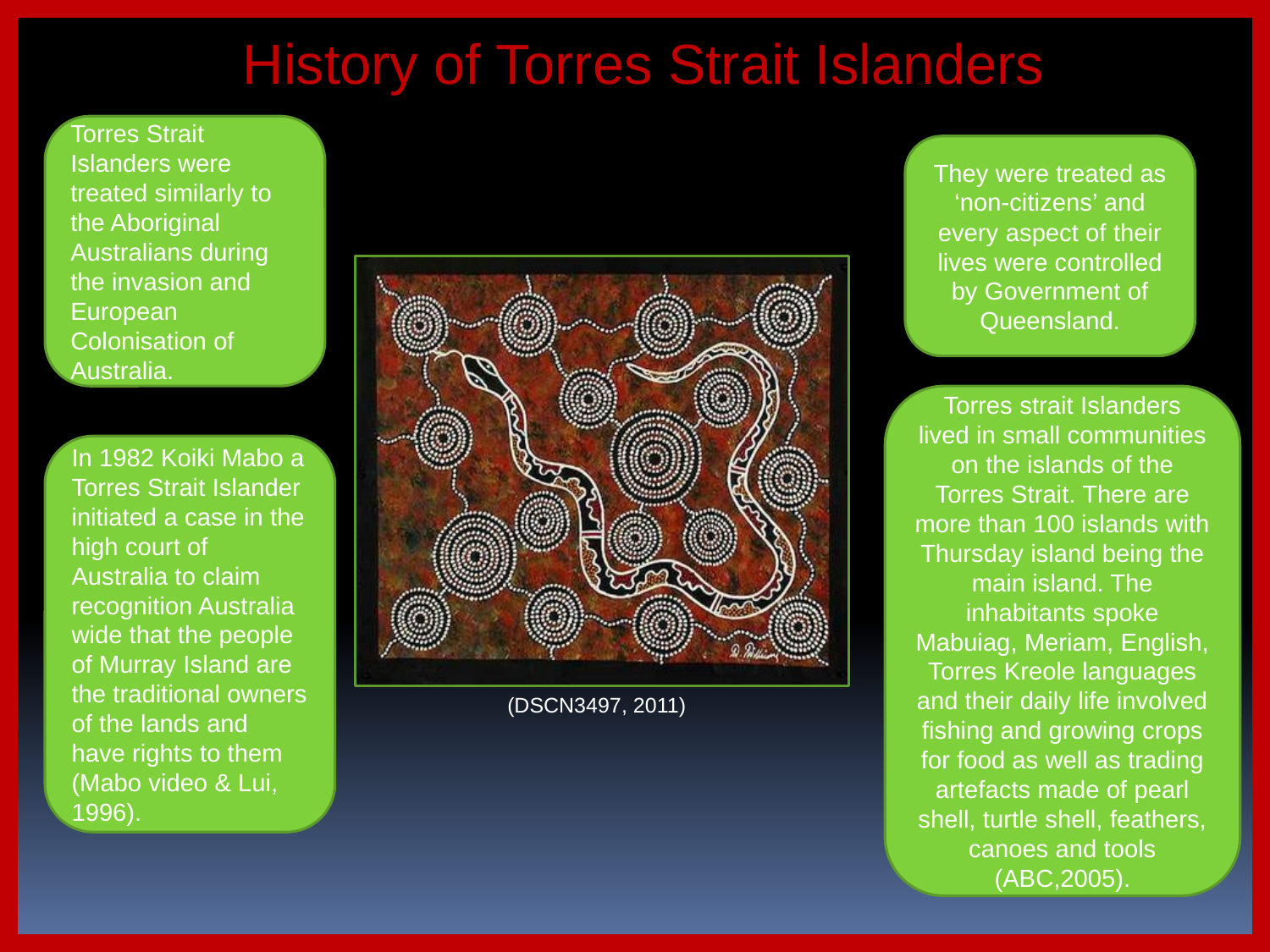

History of Torres Strait Islanders
Torres Strait Islanders were treated similarly to the Aboriginal Australians during the invasion and European Colonisation of Australia.
They were treated as ‘non-citizens’ and every aspect of their lives were controlled by Government of Queensland.

Torres strait Islanders lived in small communities on the islands of the Torres Strait. There are more than 100 islands with Thursday island being the main island. The inhabitants spoke Mabuiag, Meriam, English, Torres Kreole languages and their daily life involved fishing and growing crops for food as well as trading artefacts made of pearl shell, turtle shell, feathers, canoes and tools (ABC,2005).
In 1982 Koiki Mabo a Torres Strait Islander initiated a case in the high court of Australia to claim recognition Australia wide that the people of Murray Island are the traditional owners of the lands and have rights to them (Mabo video & Lui, 1996).
(DSCN3497, 2011)